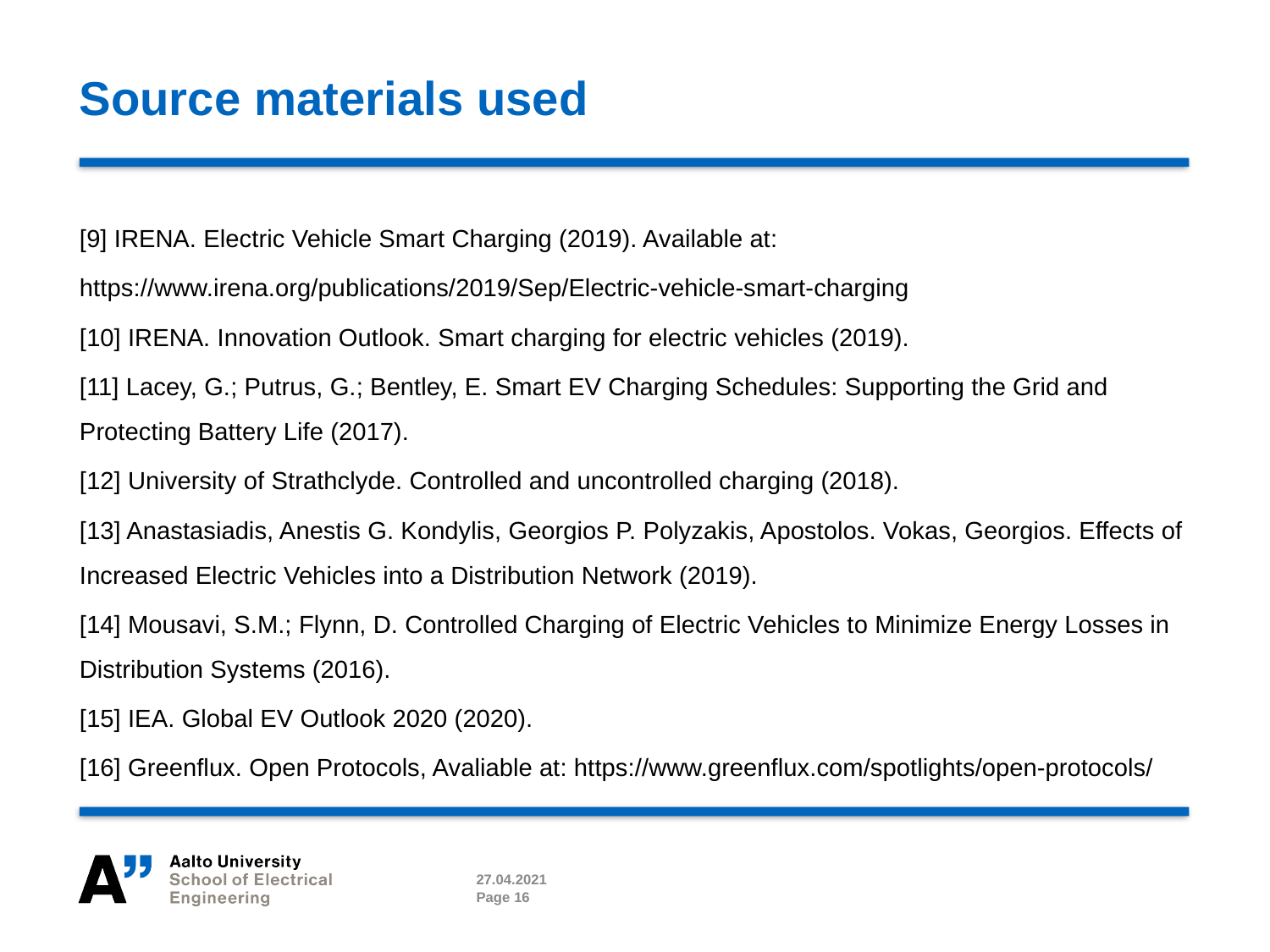

# Source materials used
[9] IRENA. Electric Vehicle Smart Charging (2019). Available at:
https://www.irena.org/publications/2019/Sep/Electric-vehicle-smart-charging
[10] IRENA. Innovation Outlook. Smart charging for electric vehicles (2019).
[11] Lacey, G.; Putrus, G.; Bentley, E. Smart EV Charging Schedules: Supporting the Grid and Protecting Battery Life (2017).
[12] University of Strathclyde. Controlled and uncontrolled charging (2018).
[13] Anastasiadis, Anestis G. Kondylis, Georgios P. Polyzakis, Apostolos. Vokas, Georgios. Effects of Increased Electric Vehicles into a Distribution Network (2019).
[14] Mousavi, S.M.; Flynn, D. Controlled Charging of Electric Vehicles to Minimize Energy Losses in Distribution Systems (2016).
[15] IEA. Global EV Outlook 2020 (2020).
[16] Greenflux. Open Protocols, Avaliable at: https://www.greenflux.com/spotlights/open-protocols/

27.04.2021

Page 16